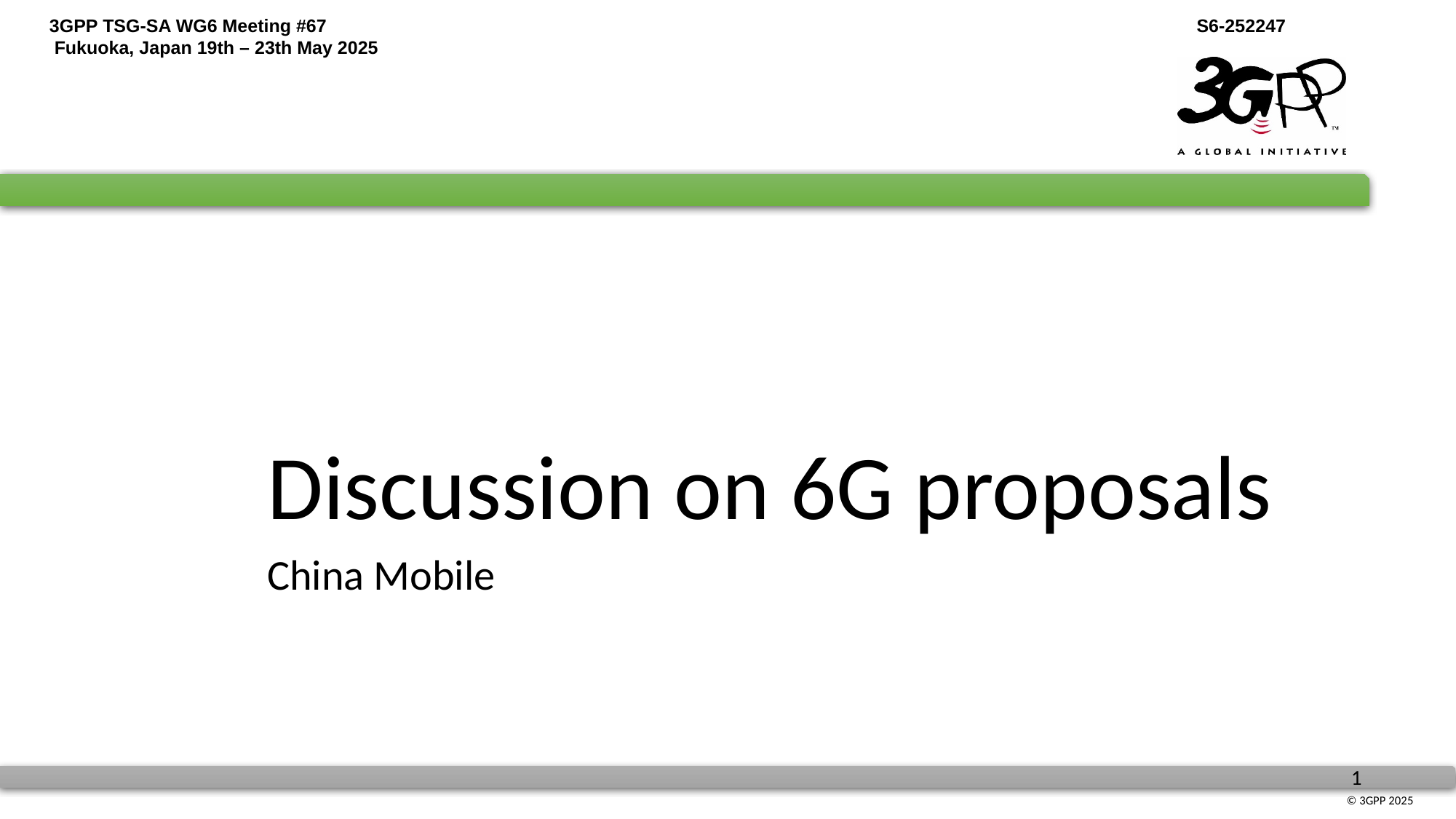

# Discussion on 6G proposals
China Mobile